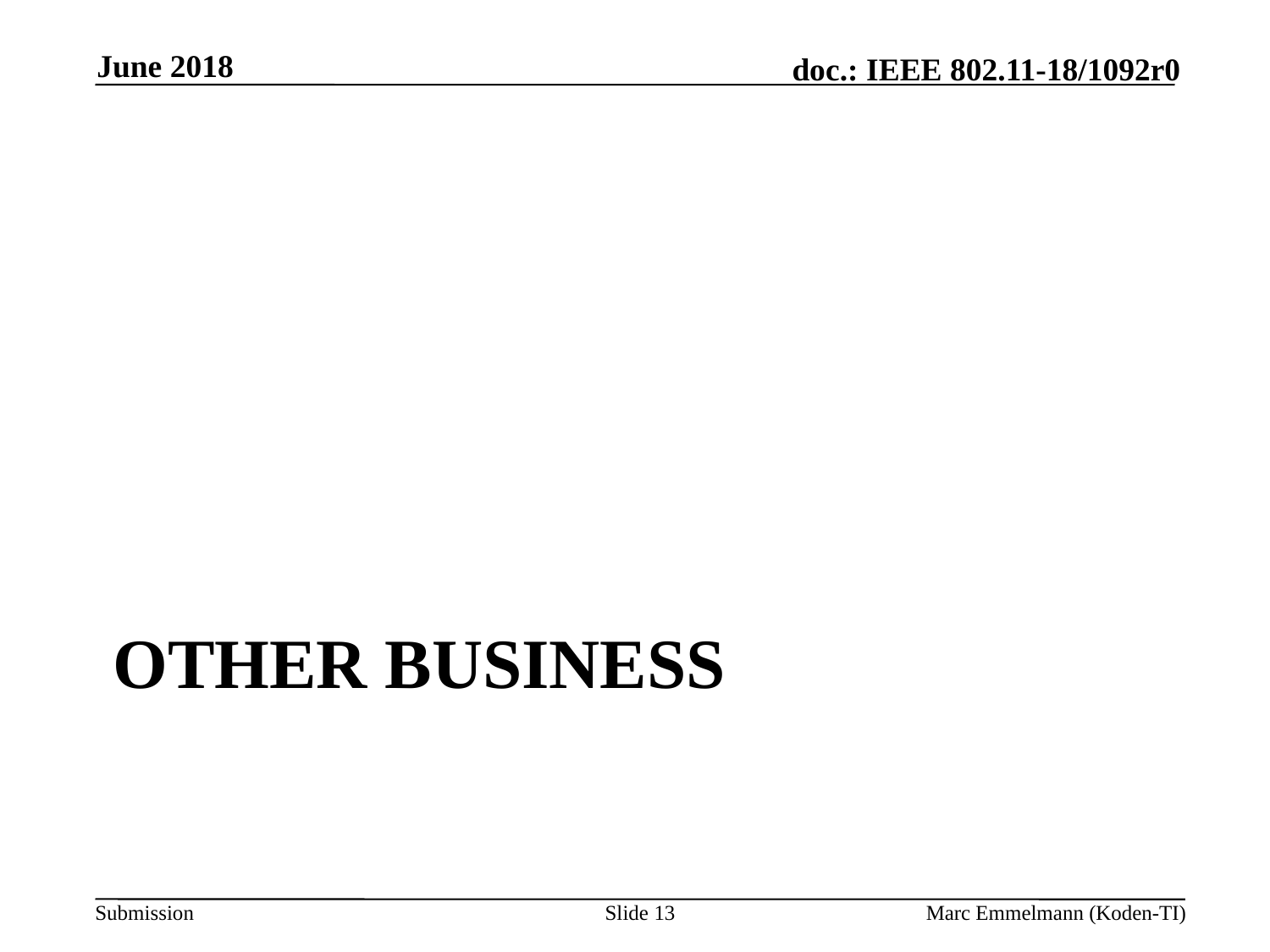

June 2018

# Other Business
Slide 13
Marc Emmelmann (Koden-TI)